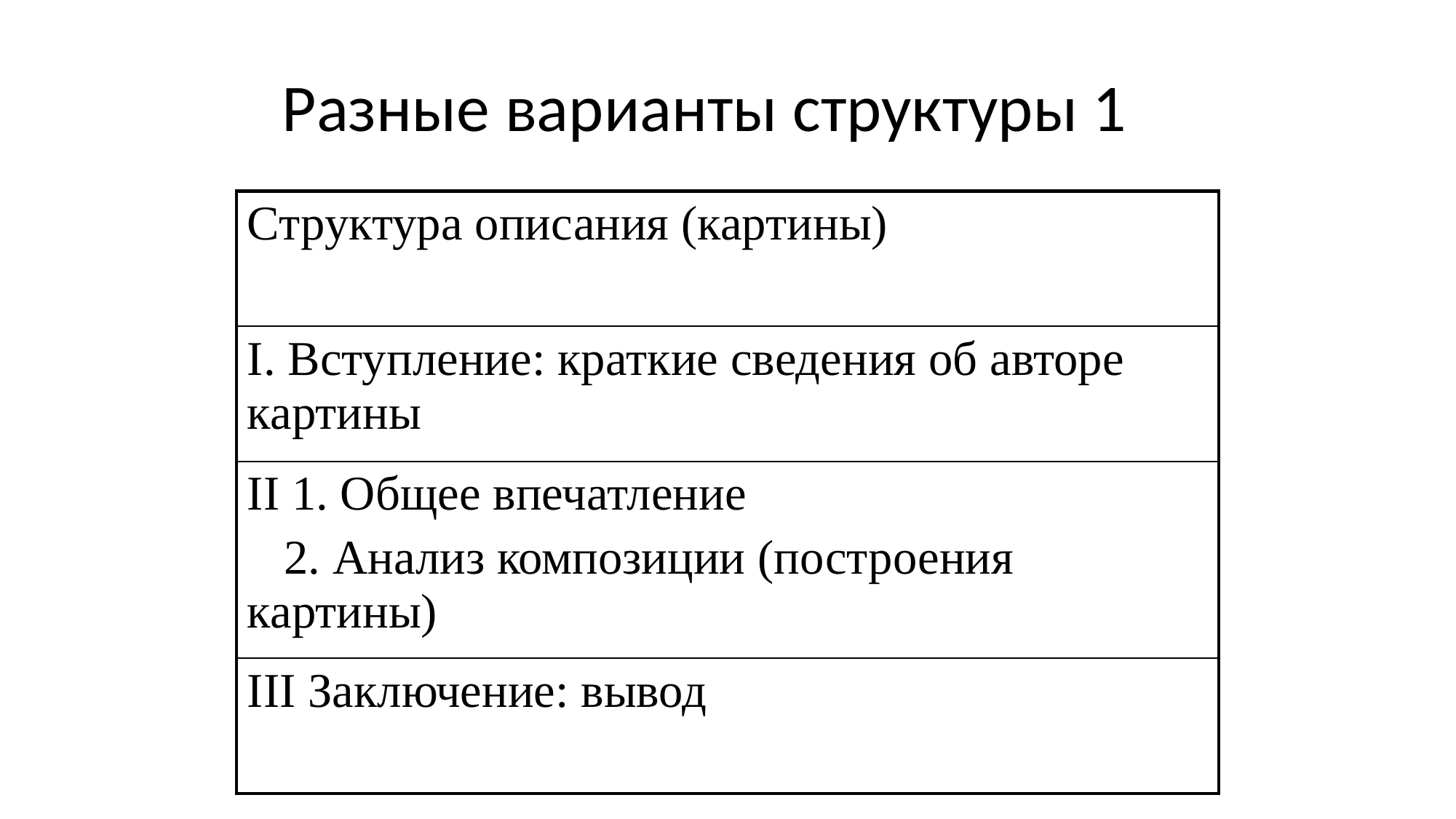

# Разные варианты структуры 1
| Структура описания (картины) |
| --- |
| I. Вступление: краткие сведения об авторе картины |
| II 1. Общее впечатление 2. Анализ композиции (построения картины) |
| III Заключение: вывод |